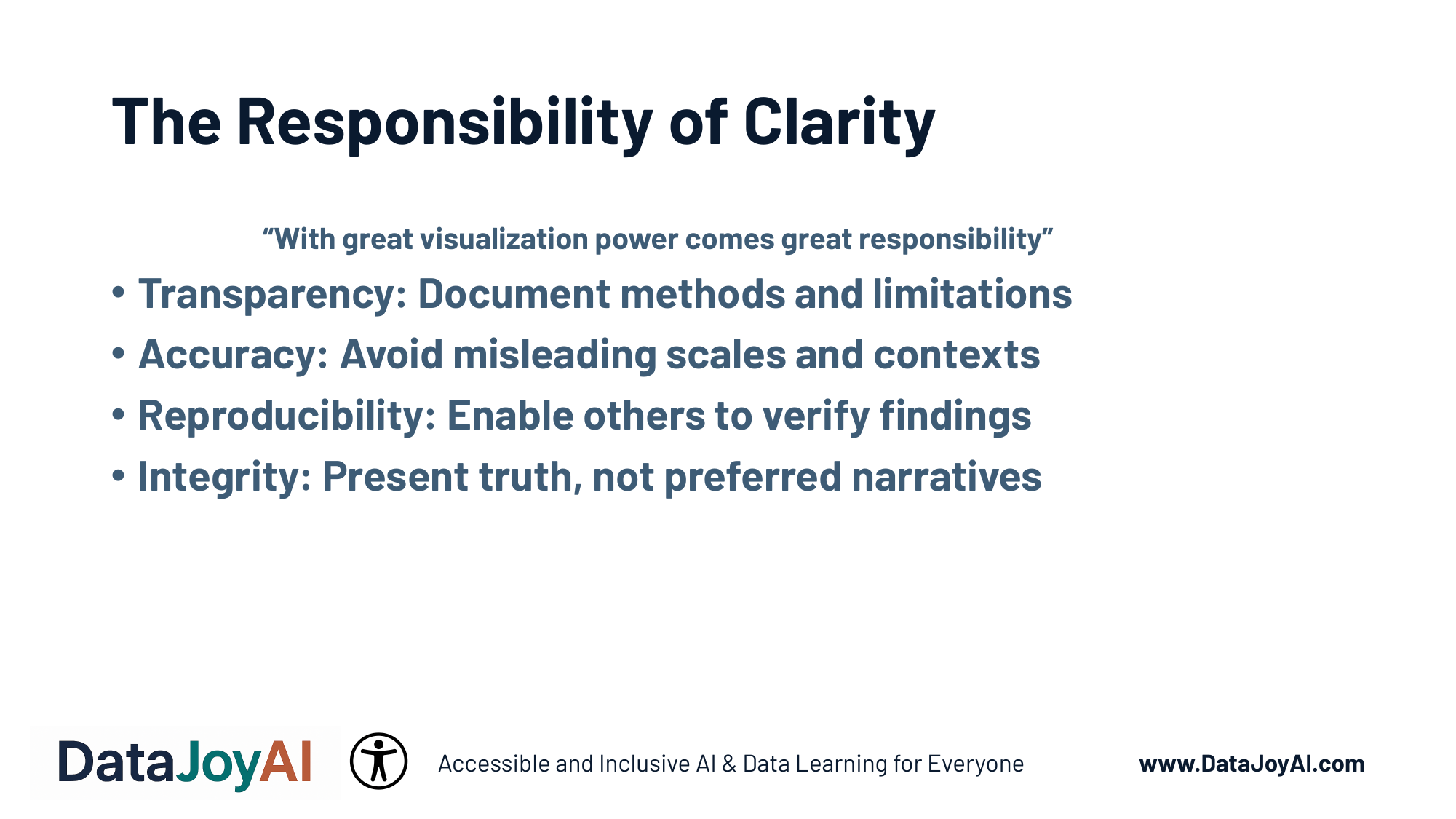

# The Responsibility of Clarity
“With great visualization power comes great responsibility”
Transparency: Document methods and limitations
Accuracy: Avoid misleading scales and contexts
Reproducibility: Enable others to verify findings
Integrity: Present truth, not preferred narratives